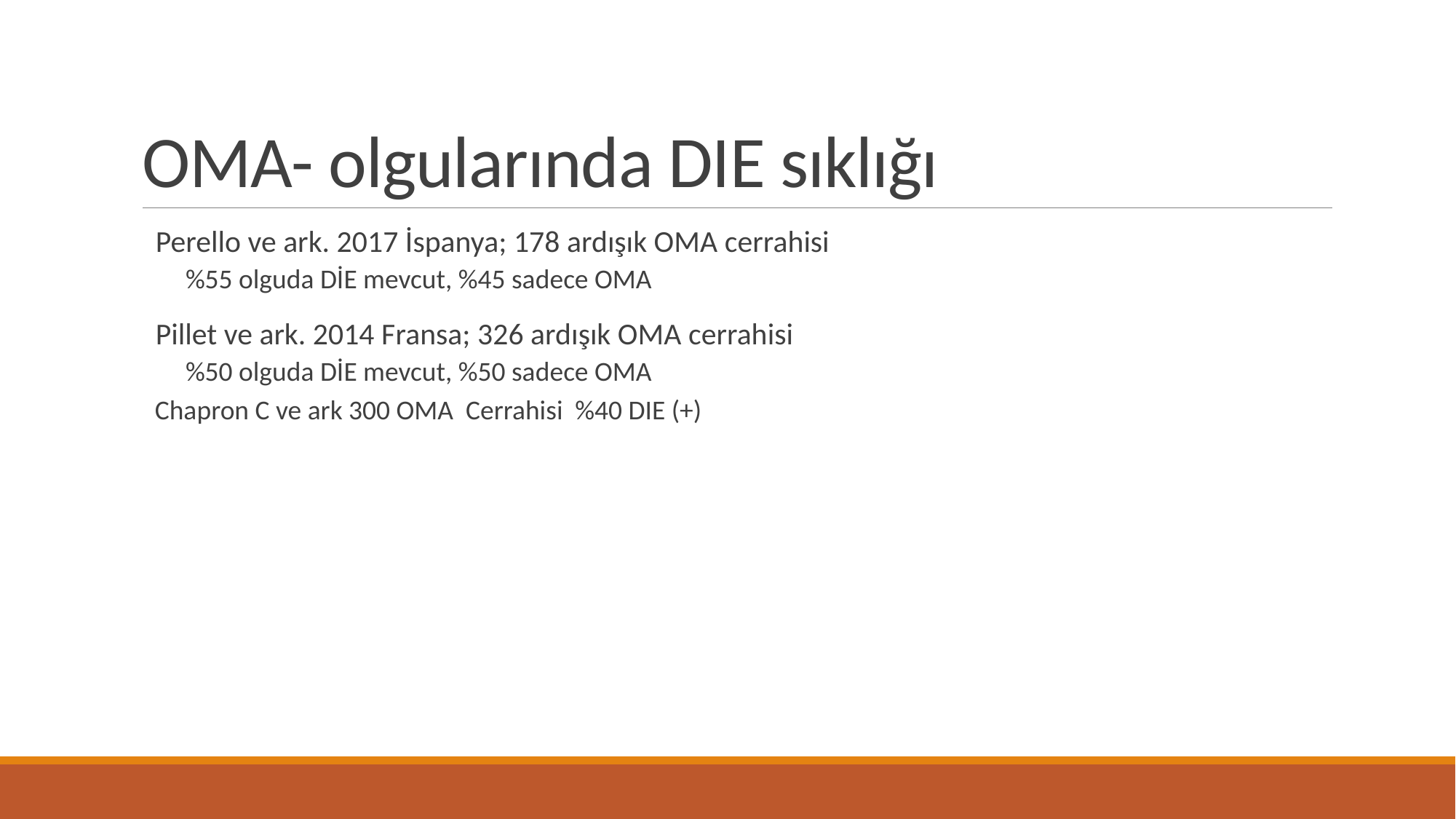

# OMA- olgularında DIE sıklığı
  Perello ve ark. 2017 İspanya; 178 ardışık OMA cerrahisi
%55 olguda DİE mevcut, %45 sadece OMA
  Pillet ve ark. 2014 Fransa; 326 ardışık OMA cerrahisi
%50 olguda DİE mevcut, %50 sadece OMA
Chapron C ve ark 300 OMA  Cerrahisi  %40 DIE (+)